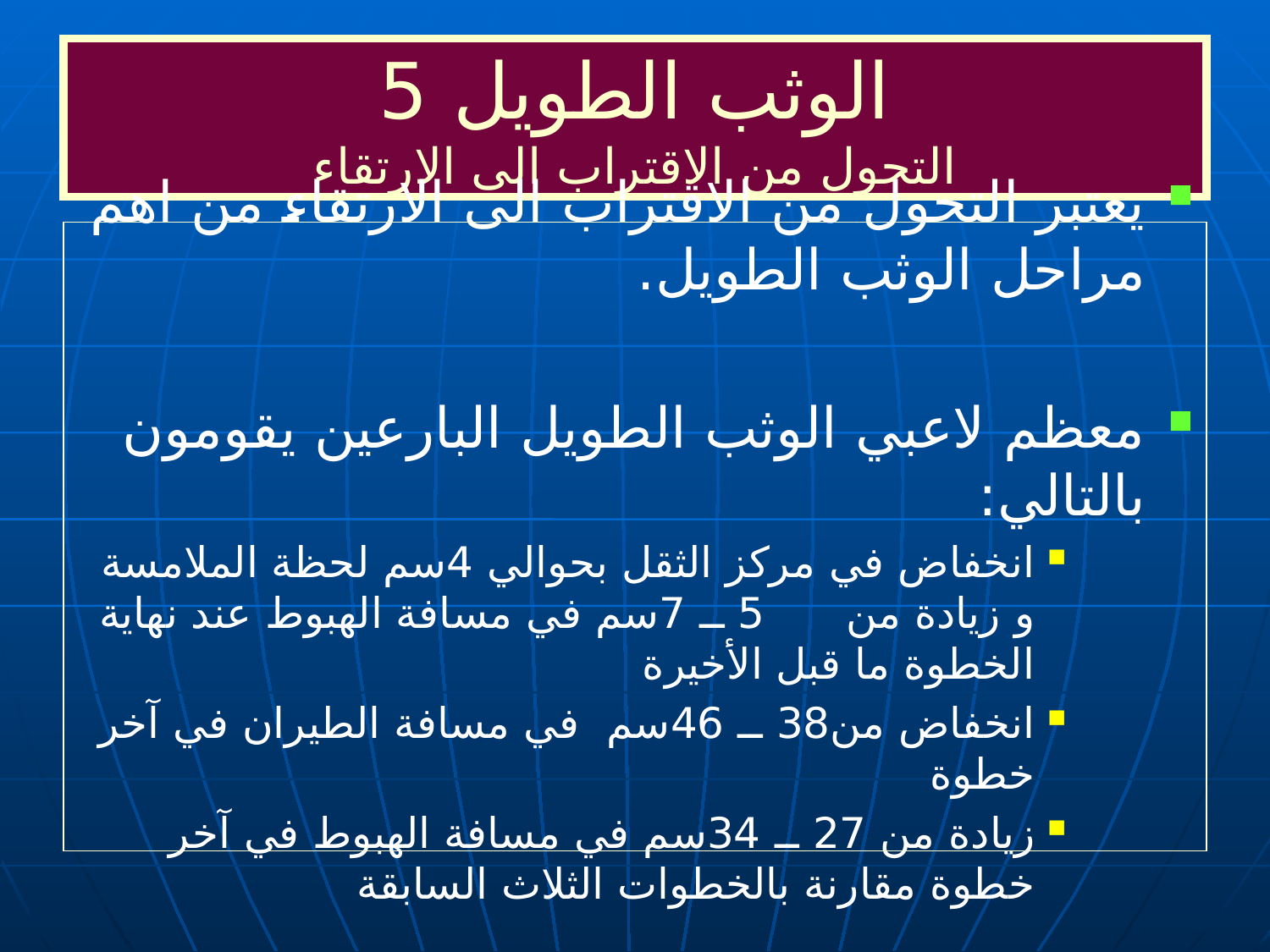

# الوثب الطويل 5 التحول من الاقتراب الى الارتقاء
يعتبر التحول من الاقتراب الى الارتقاء من اهم مراحل الوثب الطويل.

معظم لاعبي الوثب الطويل البارعين يقومون بالتالي:
انخفاض في مركز الثقل بحوالي 4سم لحظة الملامسة و زيادة من      5 ــ 7سم في مسافة الهبوط عند نهاية الخطوة ما قبل الأخيرة
انخفاض من38 ــ 46سم  في مسافة الطيران في آخر خطوة
زيادة من 27 ــ 34سم في مسافة الهبوط في آخر خطوة مقارنة بالخطوات الثلاث السابقة